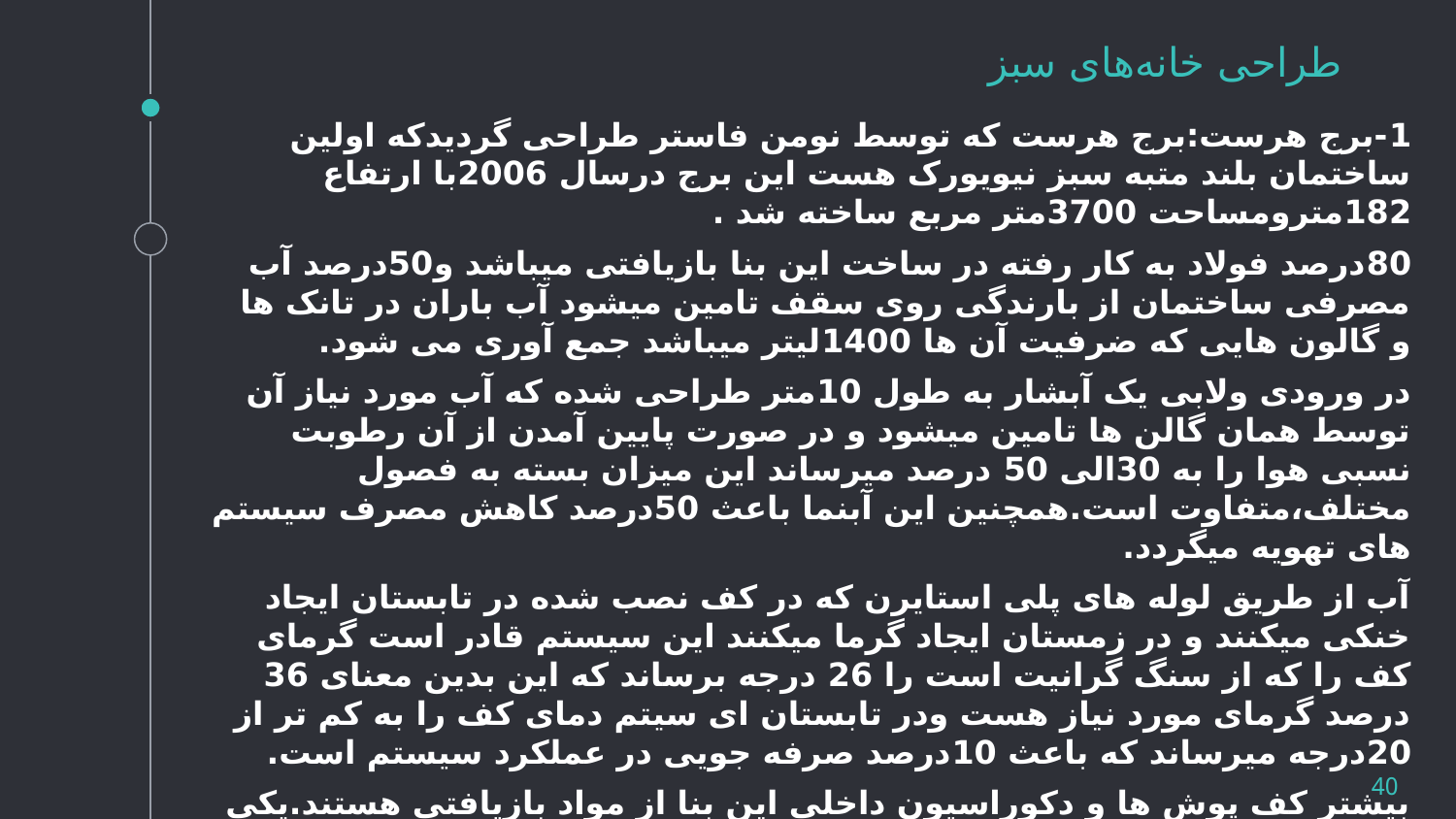

# طراحی خانه‌های سبز
1-برج هرست:برج هرست که توسط نومن فاستر طراحی گردیدکه اولین ساختمان بلند متبه سبز نیویورک هست این برج درسال 2006با ارتفاع 182مترومساحت 3700متر مربع ساخته شد .
80درصد فولاد به کار رفته در ساخت این بنا بازیافتی میباشد و50درصد آب مصرفی ساختمان از بارندگی روی سقف تامین میشود آب باران در تانک ها و گالون هایی که ضرفیت آن ها 1400لیتر میباشد جمع آوری می شود.
در ورودی ولابی یک آبشار به طول 10متر طراحی شده که آب مورد نیاز آن توسط همان گالن ها تامین میشود و در صورت پایین آمدن از آن رطوبت نسبی هوا را به 30الی 50 درصد میرساند این میزان بسته به فصول مختلف،متفاوت است.همچنین این آبنما باعث 50درصد کاهش مصرف سیستم های تهویه میگردد.
آب از طریق لوله های پلی استایرن که در کف نصب شده در تابستان ایجاد خنکی میکنند و در زمستان ایجاد گرما میکنند این سیستم قادر است گرمای کف را که از سنگ گرانیت است را 26 درجه برساند که این بدین معنای 36 درصد گرمای مورد نیاز هست ودر تابستان ای سیتم دمای کف را به کم تر از 20درجه میرساند که باعث 10درصد صرفه جویی در عملکرد سیستم است.
بیشتر کف پوش ها و دکوراسیون داخلی این بنا از مواد بازیافتی هستند.یکی دیگر از عواملی که در این برج باعث کاهش هزینه شده ،بهینه سازس مقدار نور سیال در سراسر ساختمان است و هسگر های نوری نیز به منزور مقدار نور و واکنش خودکار آن ها با توجه به نور مورد نیاز است.رعایتد تمام این موارد باعث شد که میزان مصرف انرژی این برج، 22درصد کم تر از ساختمان های مشابه آن باشد.

40